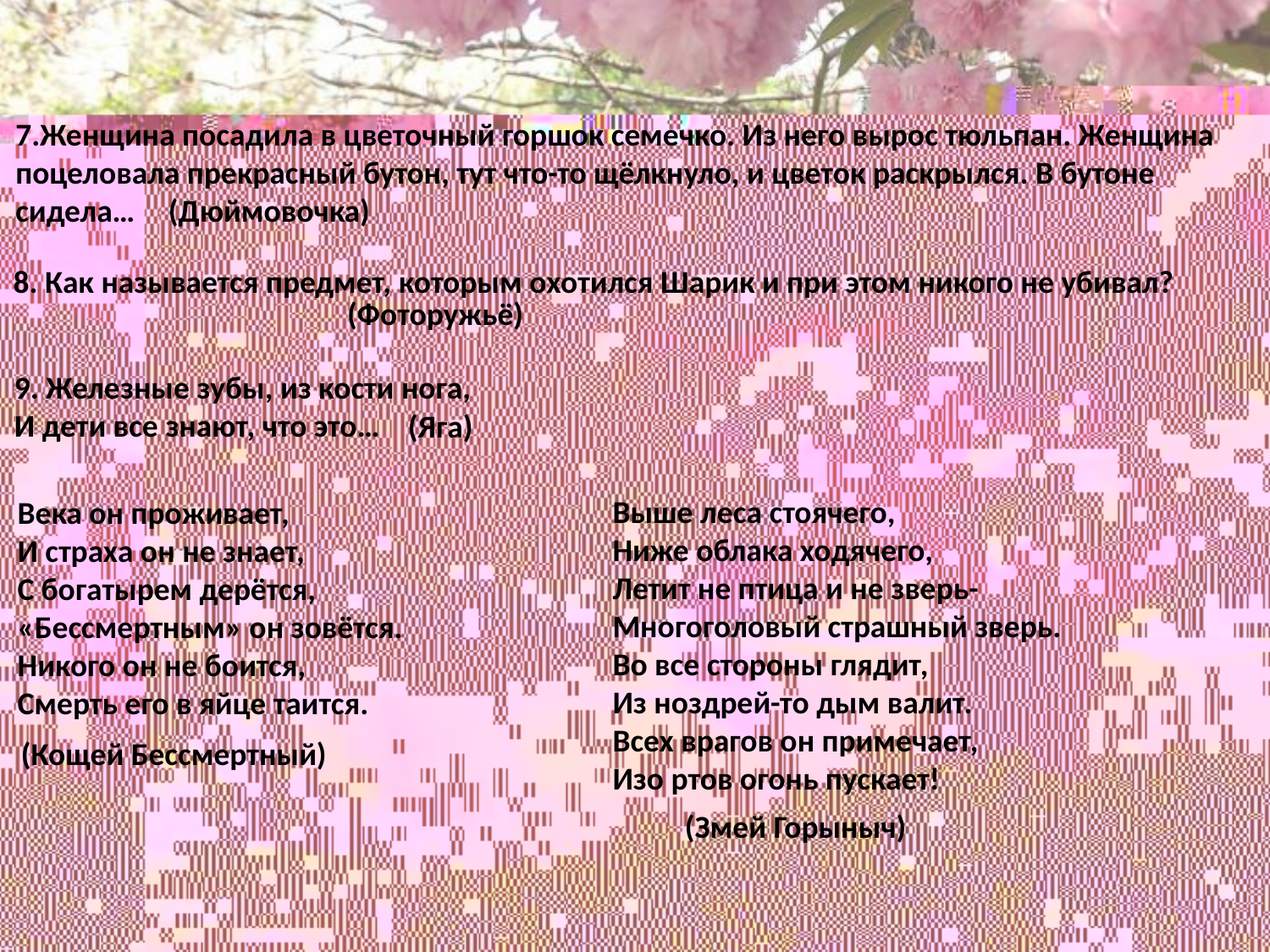

7.Женщина посадила в цветочный горшок семечко. Из него вырос тюльпан. Женщина поцеловала прекрасный бутон, тут что-то щёлкнуло, и цветок раскрылся. В бутоне сидела…
(Дюймовочка)
8. Как называется предмет, которым охотился Шарик и при этом никого не убивал?
(Фоторужьё)
9. Железные зубы, из кости нога,
И дети все знают, что это…
(Яга)
Выше леса стоячего,
Ниже облака ходячего,
Летит не птица и не зверь-
Многоголовый страшный зверь.
Во все стороны глядит,
Из ноздрей-то дым валит.
Всех врагов он примечает,
Изо ртов огонь пускает!
Века он проживает,
И страха он не знает,
С богатырем дерётся,
«Бессмертным» он зовётся.
Никого он не боится,
Смерть его в яйце таится.
(Кощей Бессмертный)
(Змей Горыныч)